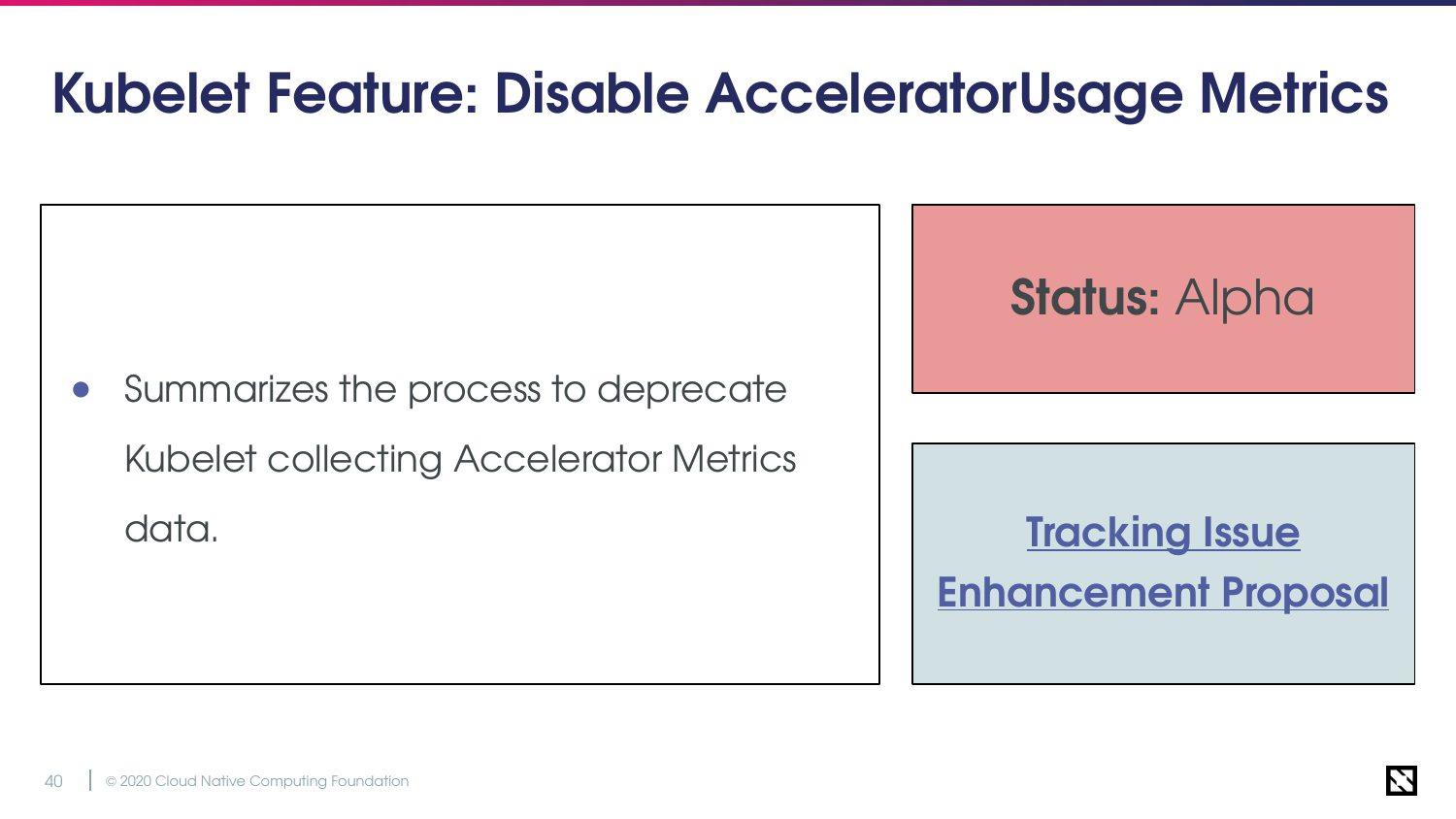

# Kubelet Feature: Disable AcceleratorUsage Metrics
Summarizes the process to deprecate Kubelet collecting Accelerator Metrics data.
Status: Alpha
Tracking Issue
Enhancement Proposal